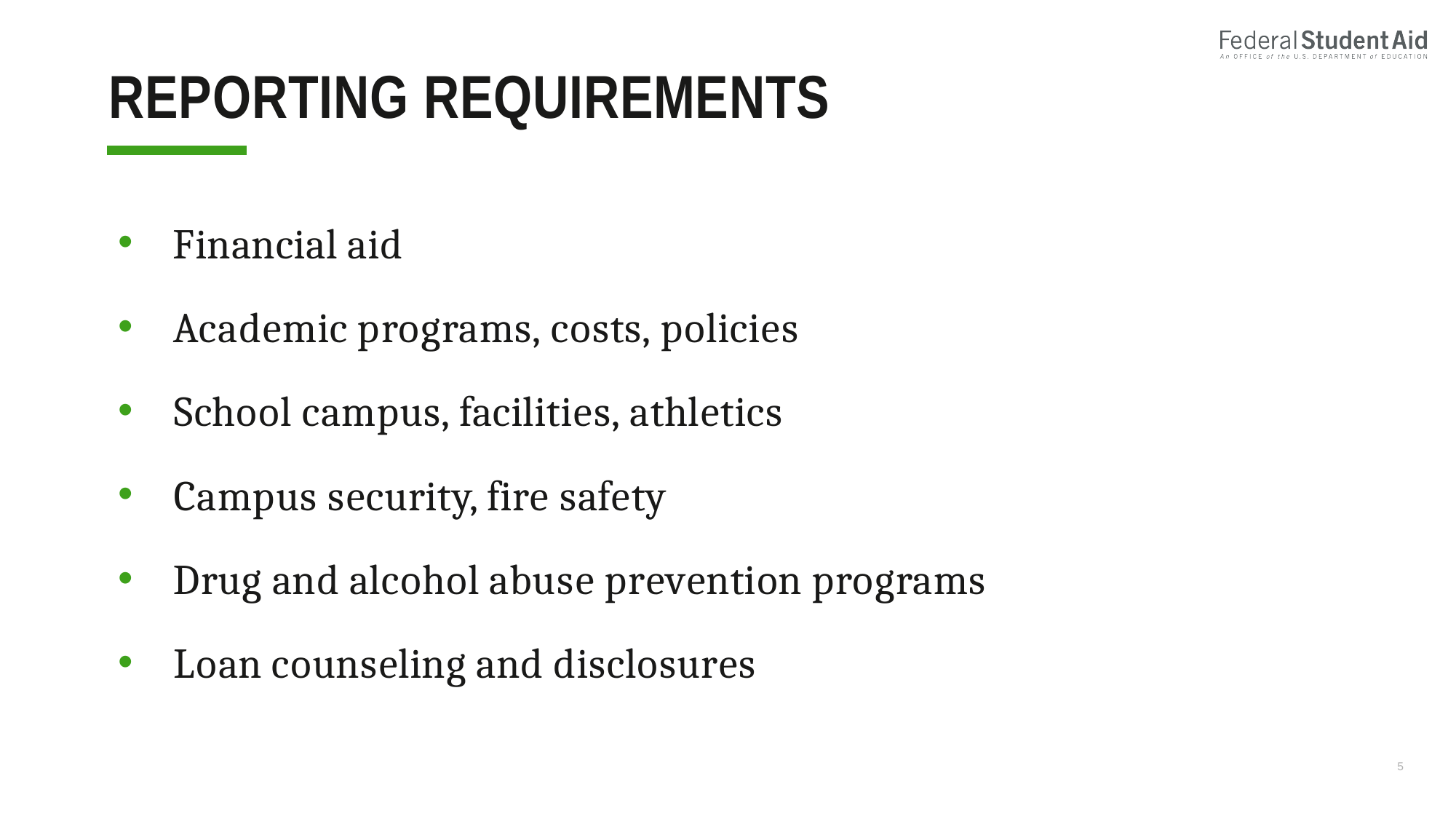

# Reporting requirements
Financial aid
Academic programs, costs, policies
School campus, facilities, athletics
Campus security, fire safety
Drug and alcohol abuse prevention programs
Loan counseling and disclosures

5